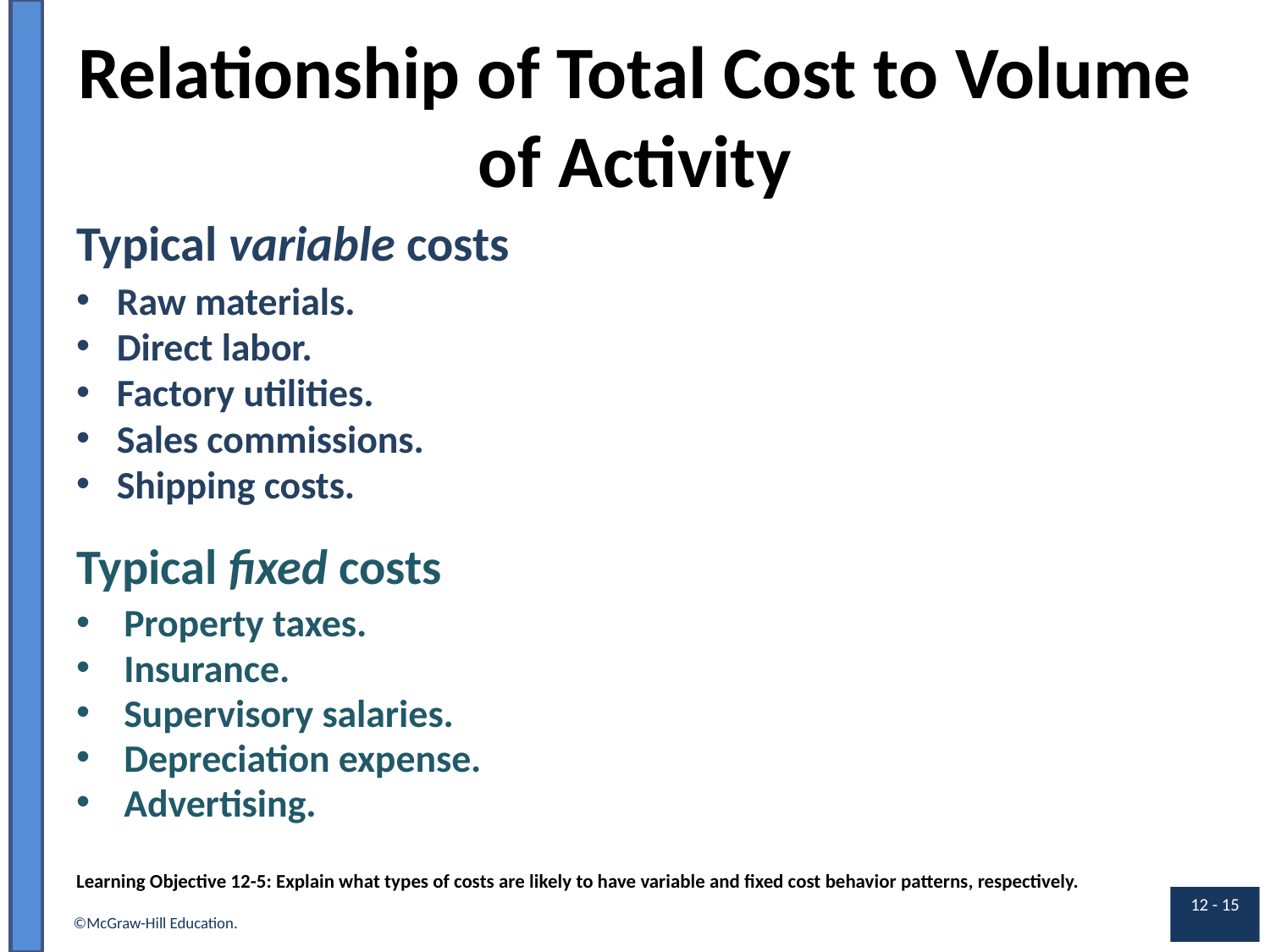

# Relationship of Total Cost to Volume of Activity
Typical variable costs
Raw materials.
Direct labor.
Factory utilities.
Sales commissions.
Shipping costs.
Typical fixed costs
Property taxes.
Insurance.
Supervisory salaries.
Depreciation expense.
Advertising.
Learning Objective 12-5: Explain what types of costs are likely to have variable and fixed cost behavior patterns, respectively.